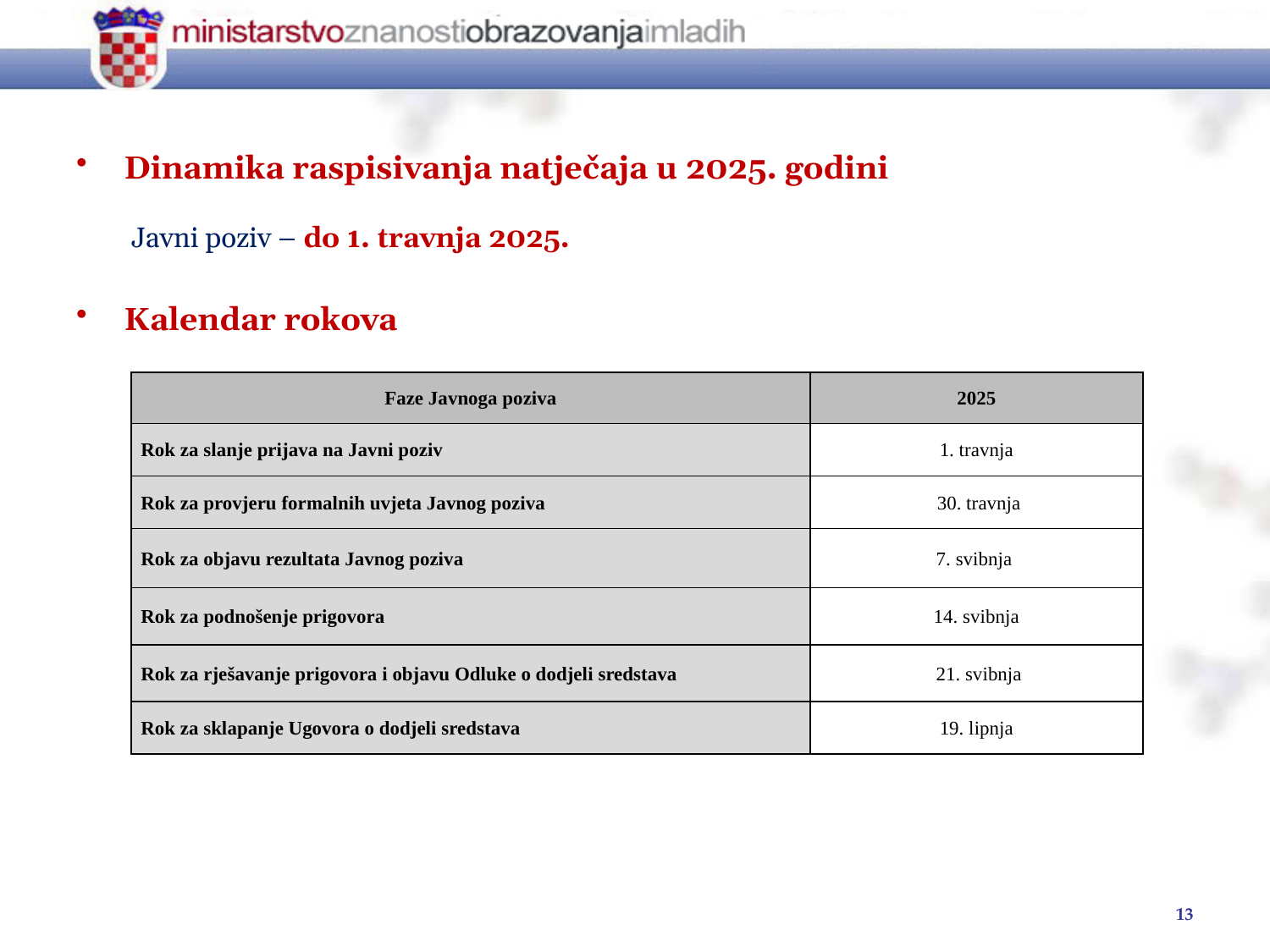

Dinamika raspisivanja natječaja u 2025. godini
 Javni poziv – do 1. travnja 2025.

Kalendar rokova

| Faze Javnoga poziva | 2025 |
| --- | --- |
| Rok za slanje prijava na Javni poziv | 1. travnja |
| Rok za provjeru formalnih uvjeta Javnog poziva | 30. travnja |
| Rok za objavu rezultata Javnog poziva | 7. svibnja |
| Rok za podnošenje prigovora | 14. svibnja |
| Rok za rješavanje prigovora i objavu Odluke o dodjeli sredstava | 21. svibnja |
| Rok za sklapanje Ugovora o dodjeli sredstava | 19. lipnja |
13